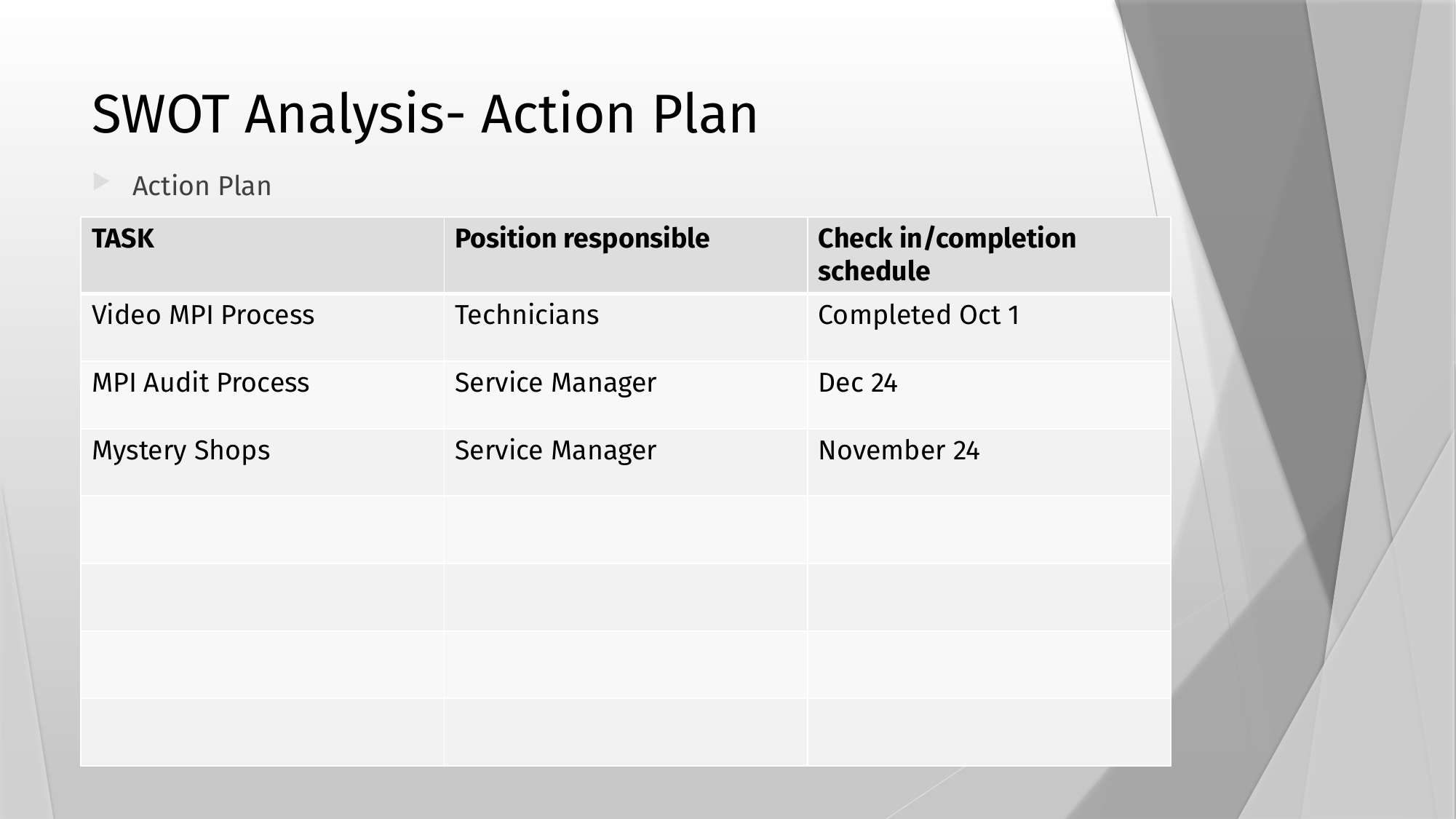

# SWOT Analysis- Action Plan
Action Plan

| TASK | Position responsible | Check in/completion schedule |
| --- | --- | --- |
| Video MPI Process | Technicians | Completed Oct 1 |
| MPI Audit Process | Service Manager | Dec 24 |
| Mystery Shops | Service Manager | November 24 |
|  |  |  |
|  |  |  |
|  |  |  |
|  |  |  |